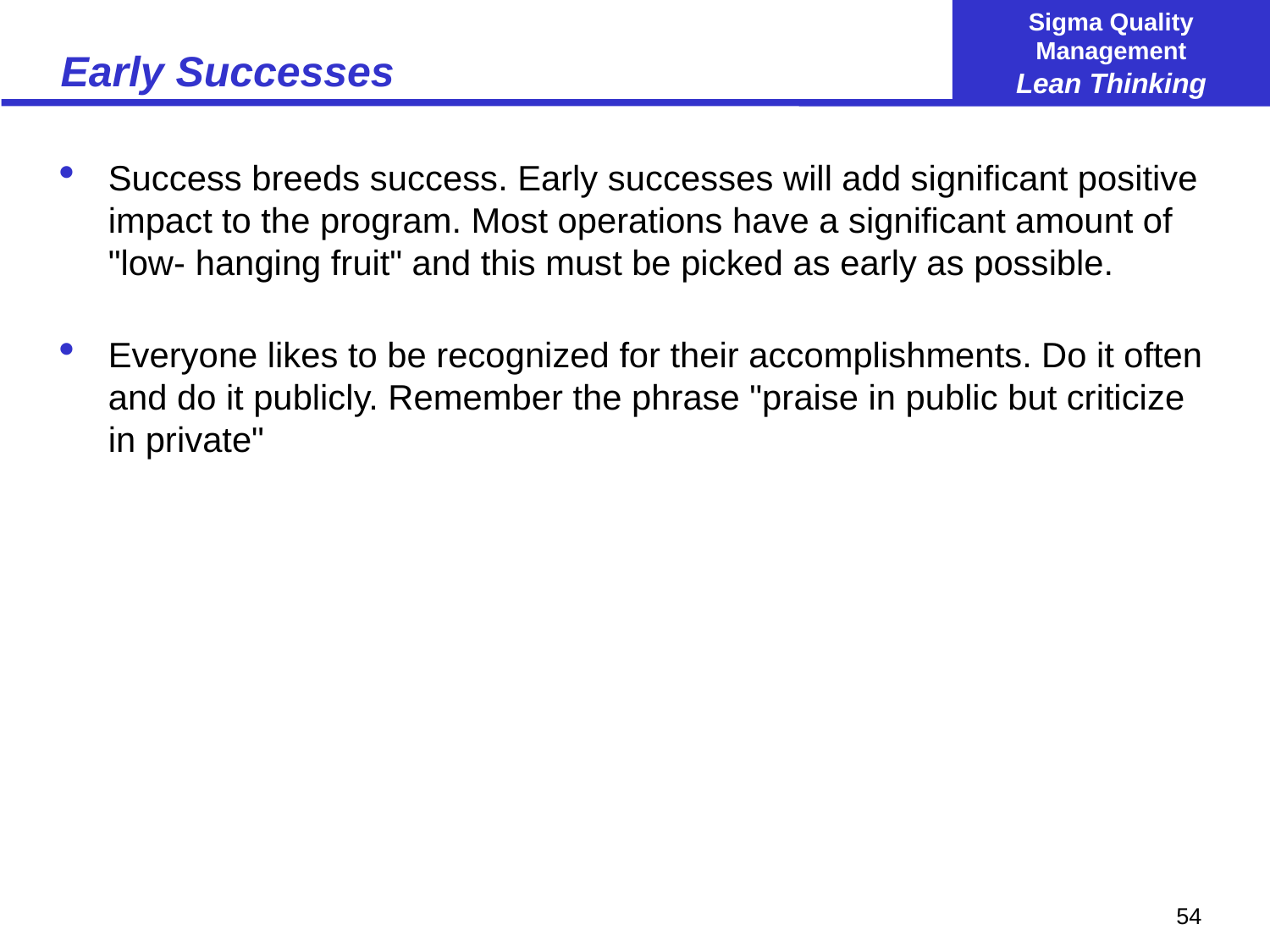

# Early Successes
Success breeds success. Early successes will add significant positive impact to the program. Most operations have a significant amount of "low- hanging fruit" and this must be picked as early as possible.
Everyone likes to be recognized for their accomplishments. Do it often and do it publicly. Remember the phrase "praise in public but criticize in private"